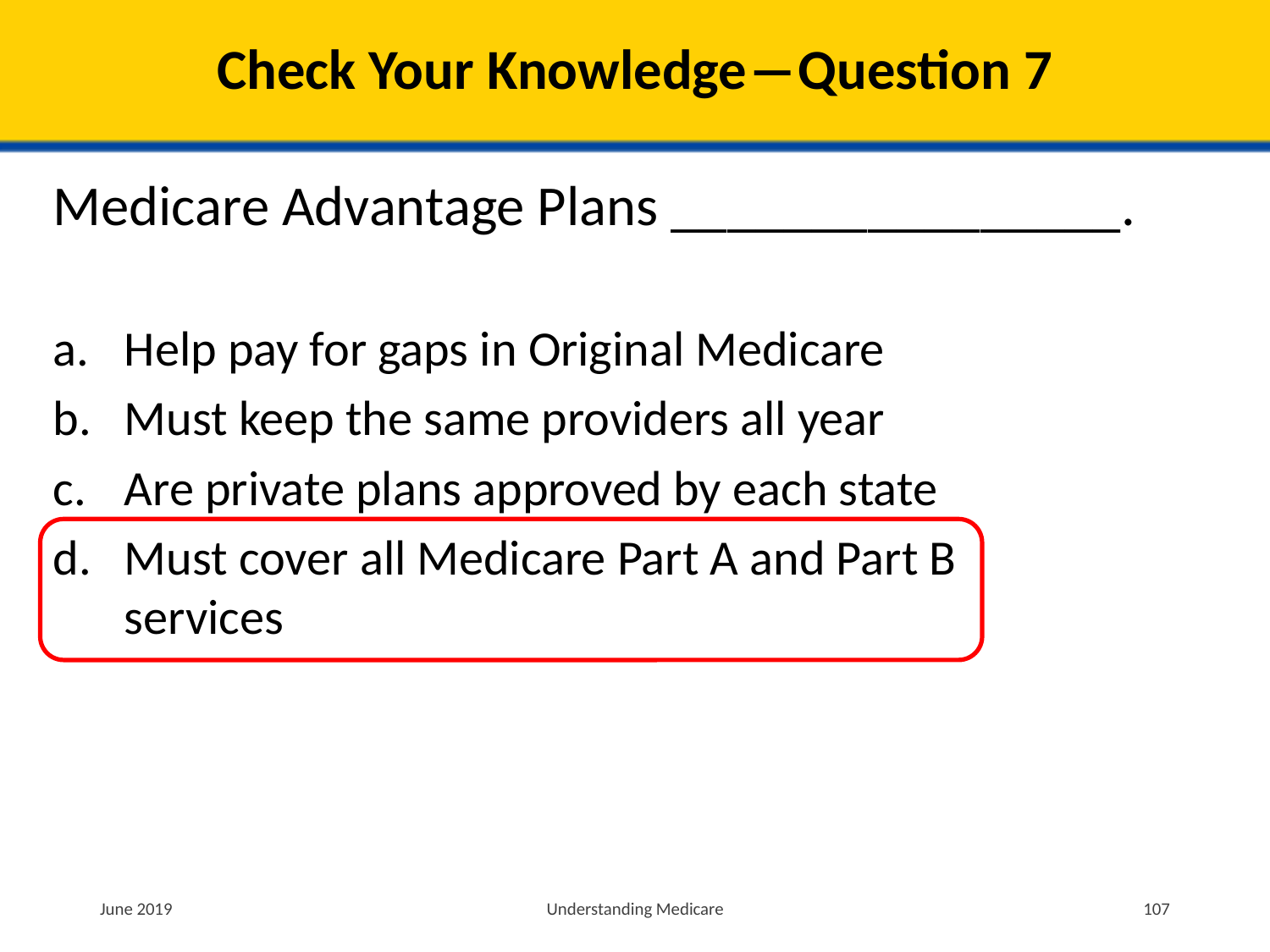

# Check Your Knowledge―Question 7
Medicare Advantage Plans ________________.
Help pay for gaps in Original Medicare
Must keep the same providers all year
Are private plans approved by each state
Must cover all Medicare Part A and Part B services

June 2019
Understanding Medicare
107